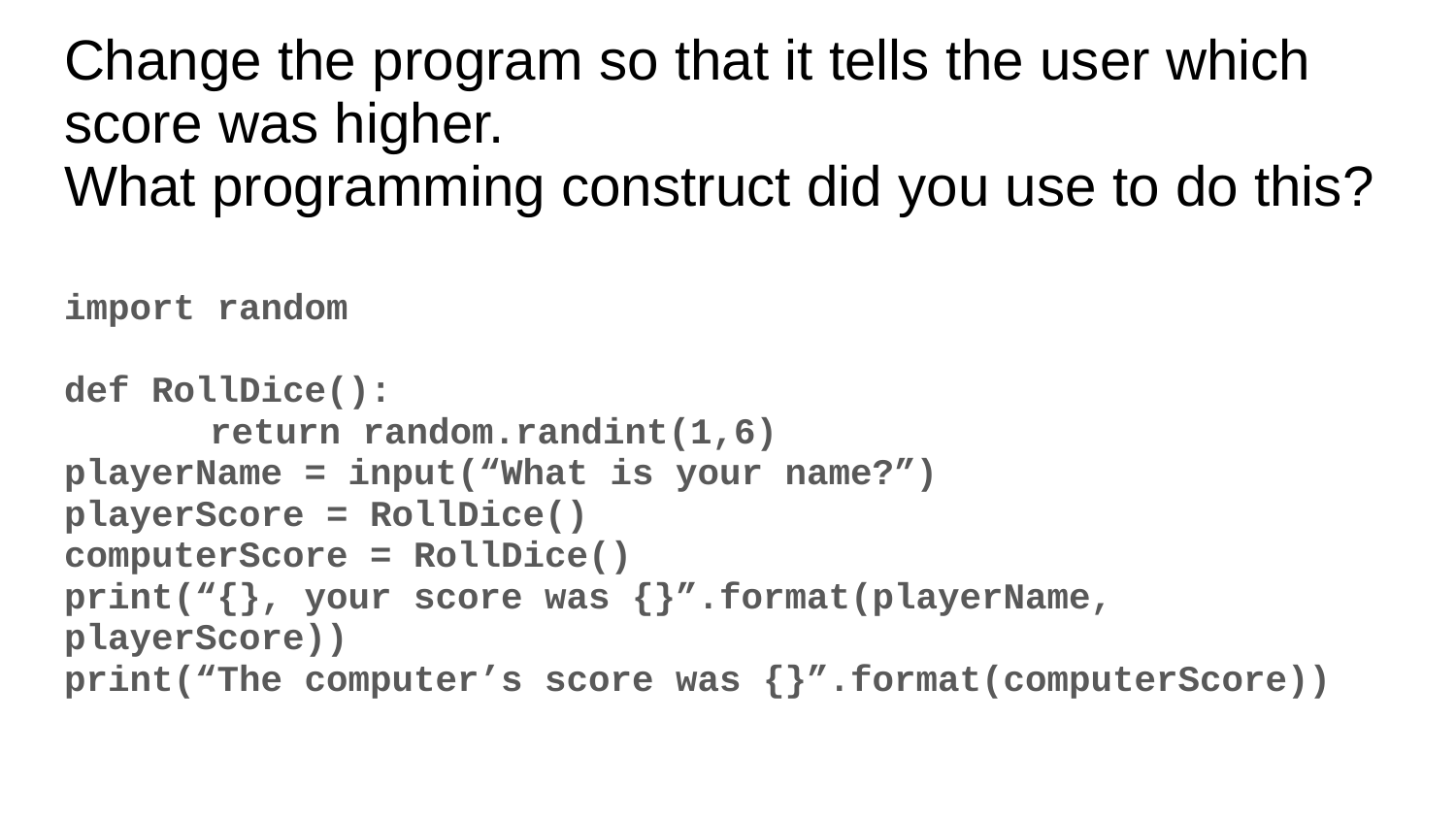

# Change the program so that it tells the user which score was higher.
What programming construct did you use to do this?
import random

def RollDice():
	return random.randint(1,6)
playerName = input(“What is your name?”)
playerScore = RollDice()
computerScore = RollDice()
print(“{}, your score was {}”.format(playerName, playerScore))
print(“The computer’s score was {}”.format(computerScore))